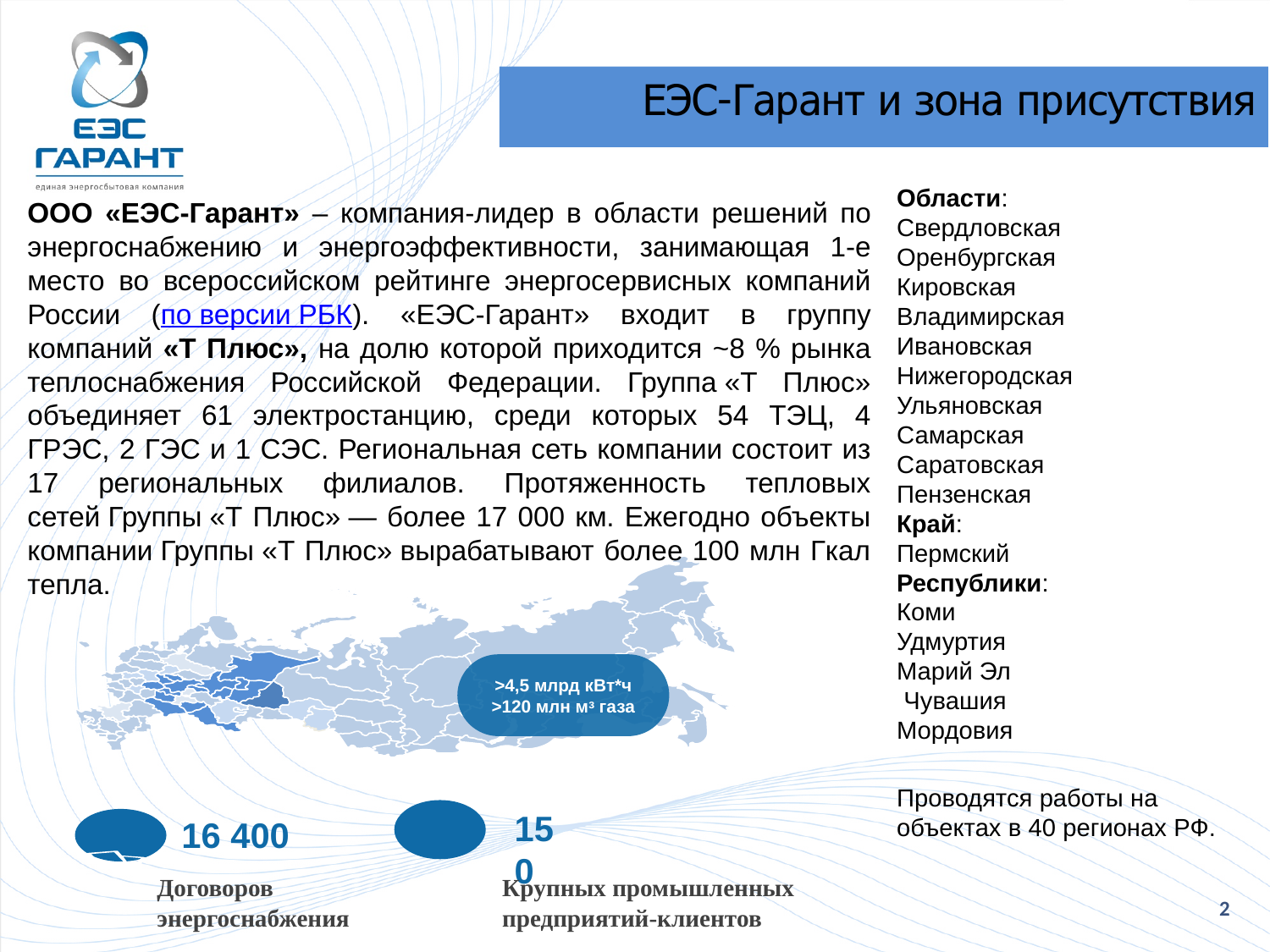

ЕЭС-Гарант и зона присутствия
Области:
Свердловская
Оренбургская
Кировская
Владимирская
Ивановская
Нижегородская
Ульяновская
Самарская
Саратовская
Пензенская
Край:
Пермский
Республики:
Коми
Удмуртия
Марий Эл
 Чувашия
Мордовия

Проводятся работы на объектах в 40 регионах РФ.
ООО «ЕЭС-Гарант» – компания-лидер в области решений по энергоснабжению и энергоэффективности, занимающая 1-е место во всероссийском рейтинге энергосервисных компаний России (по версии РБК). «ЕЭС-Гарант» входит в группу компаний «Т Плюс», на долю которой приходится ~8 % рынка теплоснабжения Российской Федерации. Группа «Т Плюс» объединяет 61 электростанцию, среди которых 54 ТЭЦ, 4 ГРЭС, 2 ГЭС и 1 СЭС. Региональная сеть компании состоит из 17 региональных филиалов. Протяженность тепловых сетей Группы «Т Плюс» — более 17 000 км. Ежегодно объекты компании Группы «Т Плюс» вырабатывают более 100 млн Гкал тепла.

>4,5 млрд кВт*ч
>120 млн мᶟ газа

150
16 400

Договоров энергоснабжения
Крупных промышленных предприятий-клиентов
2